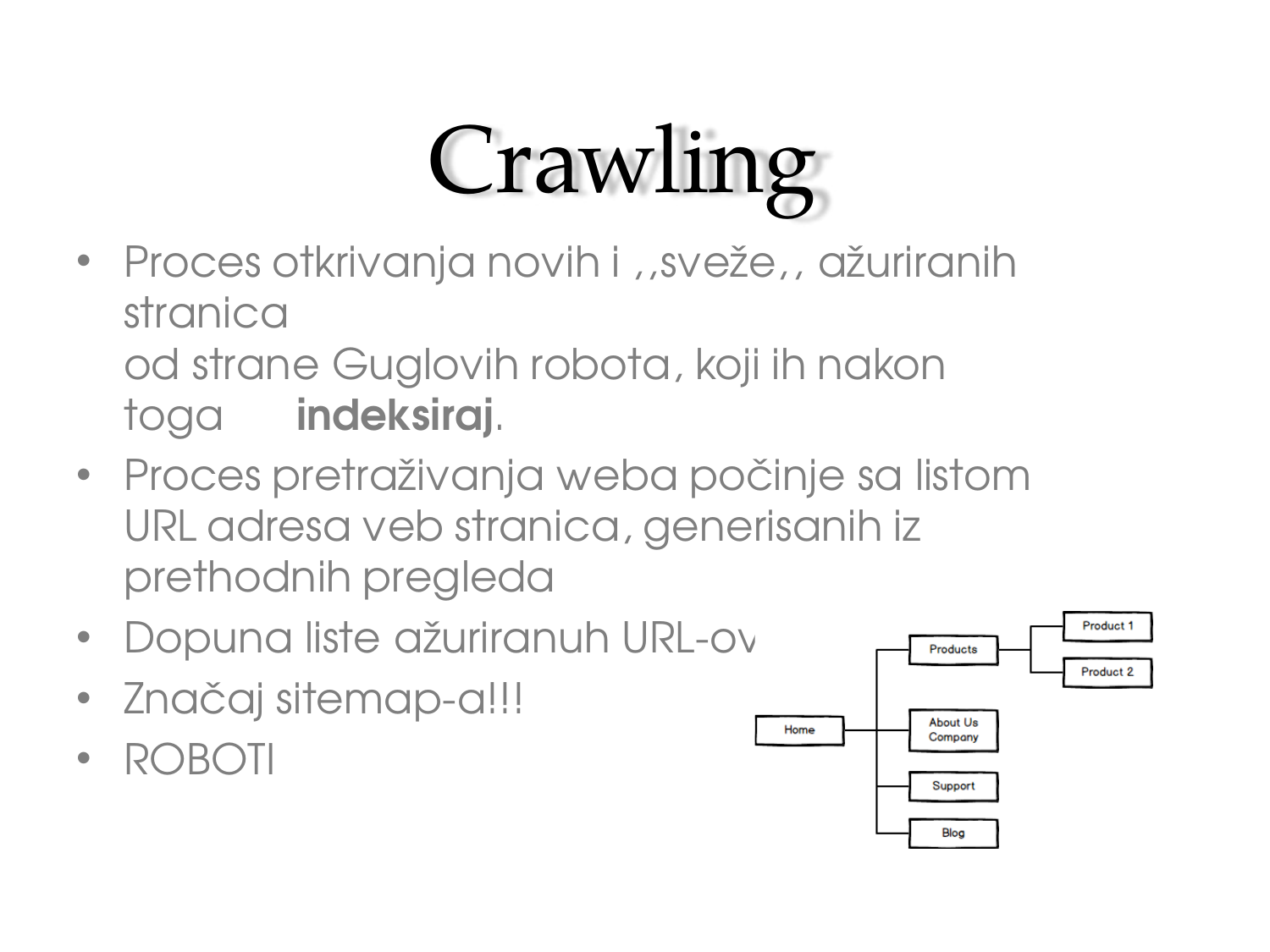

# Crawling

Proces otkrivanja novih i ‚‚sveže‚‚ ažuriranih stranica
od strane Guglovih robota, koji ih nakon
toga	indeksiraj.
Proces pretraživanja weba počinje sa listom URL adresa veb stranica, generisanih iz prethodnih pregleda
Dopuna liste ažuriranuh URL-ova
Značaj sitemap-a!!!
ROBOTI